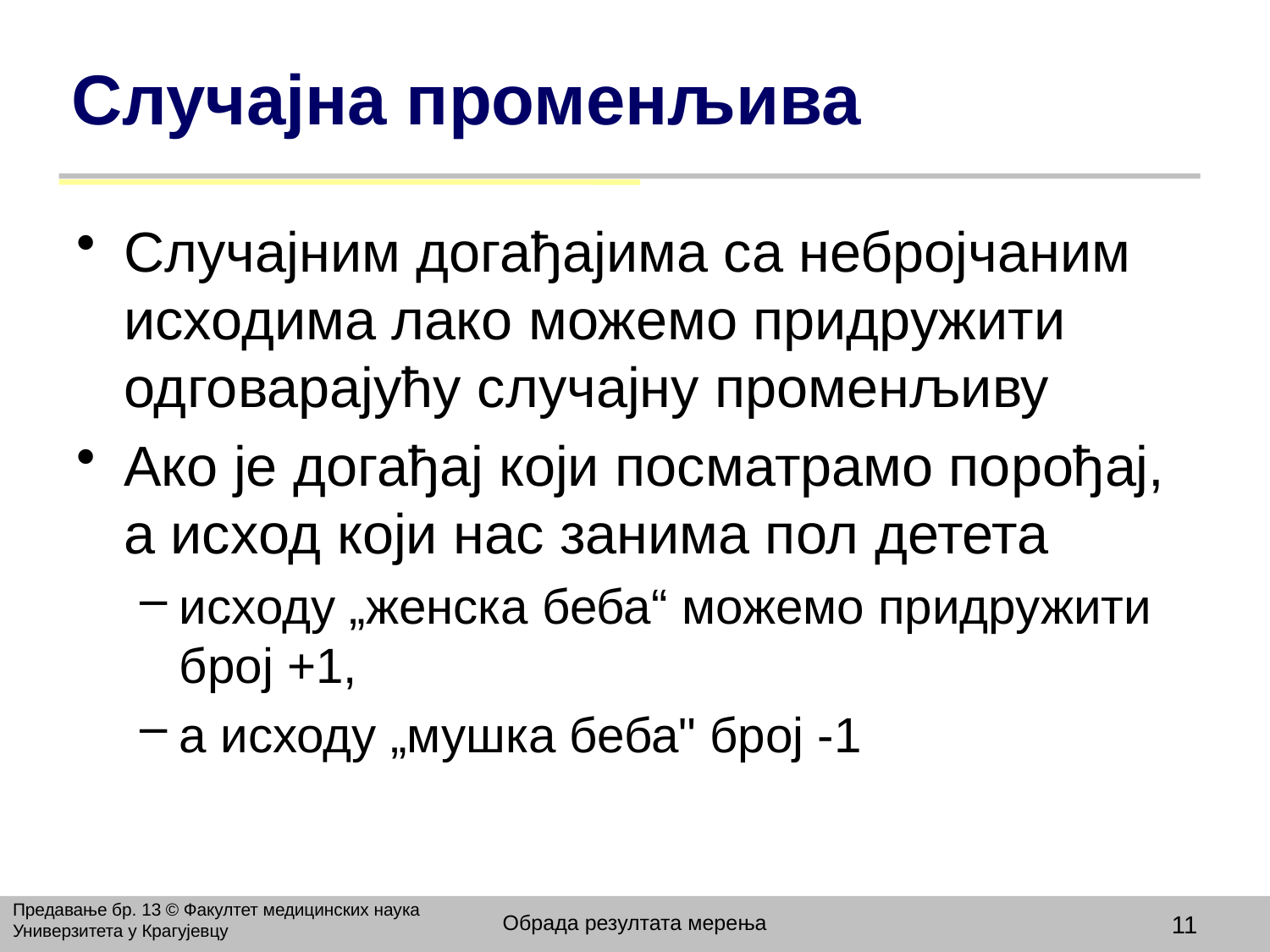

# Случајна променљива
Случајним догађајима са небројчаним исходима лако можемо придружити одговарајућу случајну променљиву
Ако је догађај који посматрамо порођај, а исход који нас занима пол детета
исходу „женска беба“ можемо придружити број +1,
а исходу „мушка беба" број -1

Предавање бр. 13 © Факултет медицинских наука Универзитета у Крагујевцу
Обрада резултата мерења
11